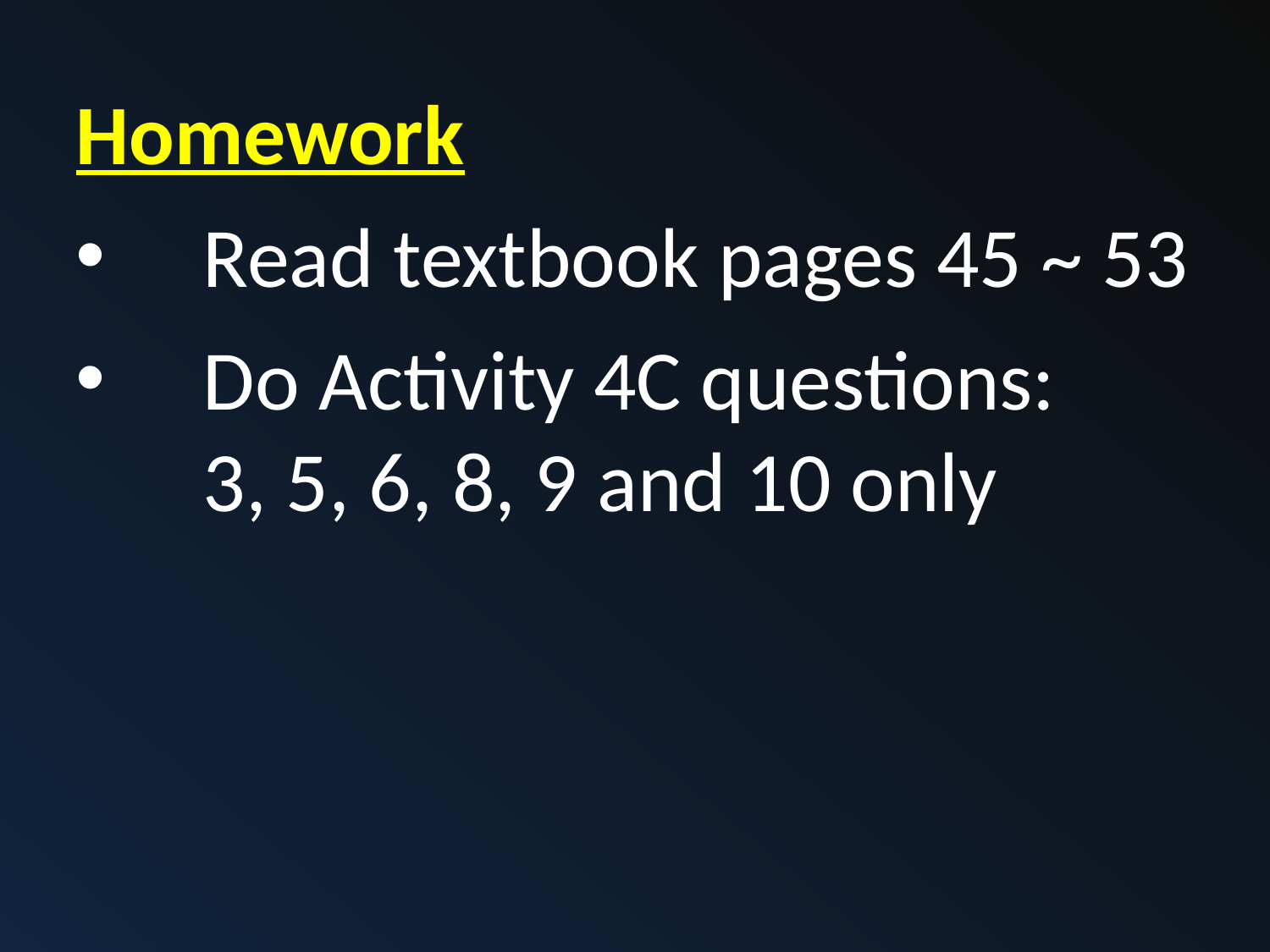

Homework
Read textbook pages 45 ~ 53
Do Activity 4C questions:     3, 5, 6, 8, 9 and 10 only